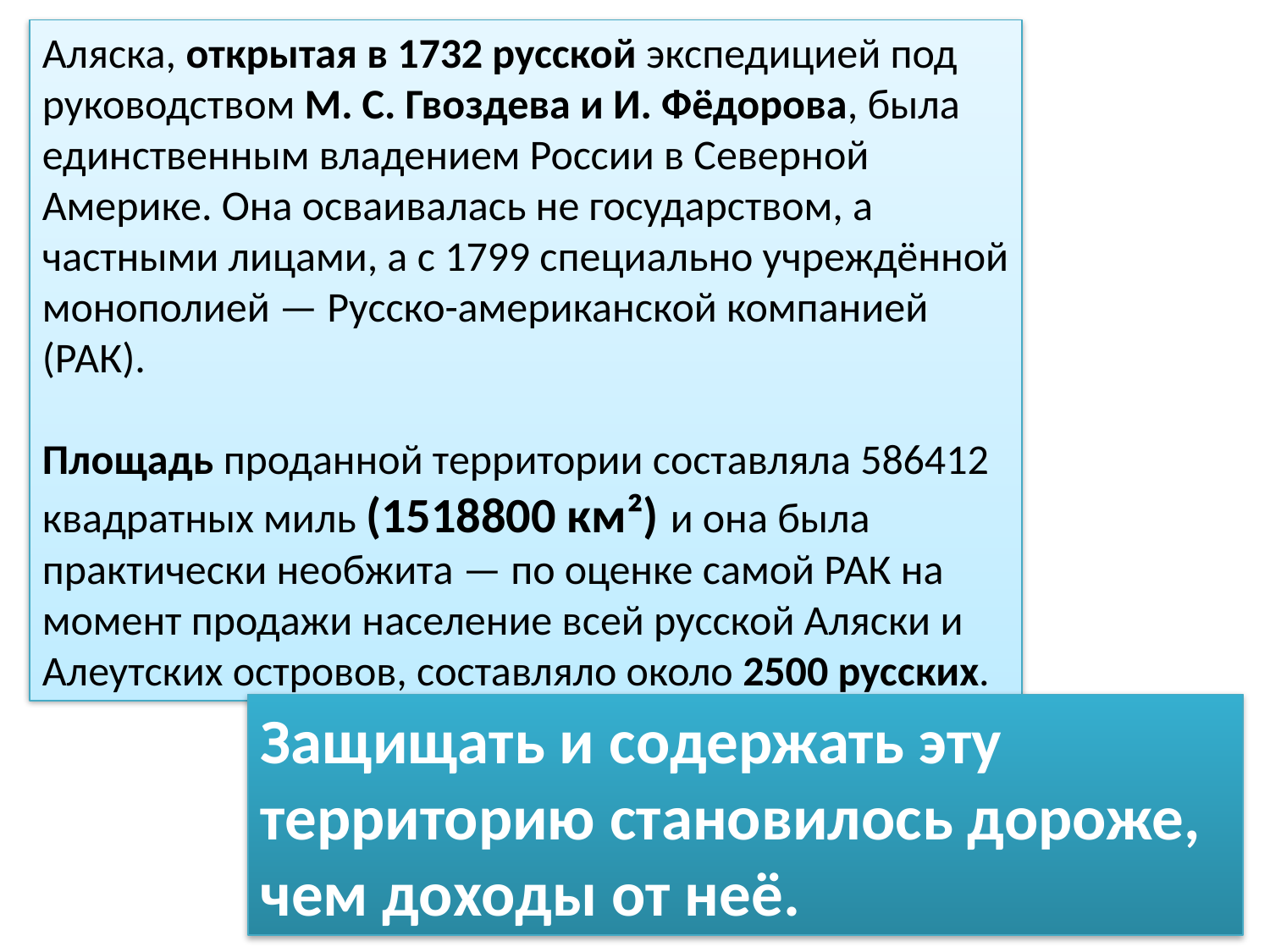

Аляска, открытая в 1732 русской экспедицией под руководством М. С. Гвоздева и И. Фёдорова, была единственным владением России в Северной Америке. Она осваивалась не государством, а частными лицами, а с 1799 специально учреждённой монополией — Русско-американской компанией (РАК).
Площадь проданной территории составляла 586412 квадратных миль (1518800 км²) и она была практически необжита — по оценке самой РАК на момент продажи население всей русской Аляски и Алеутских островов, составляло около 2500 русских.
Защищать и содержать эту территорию становилось дороже, чем доходы от неё.